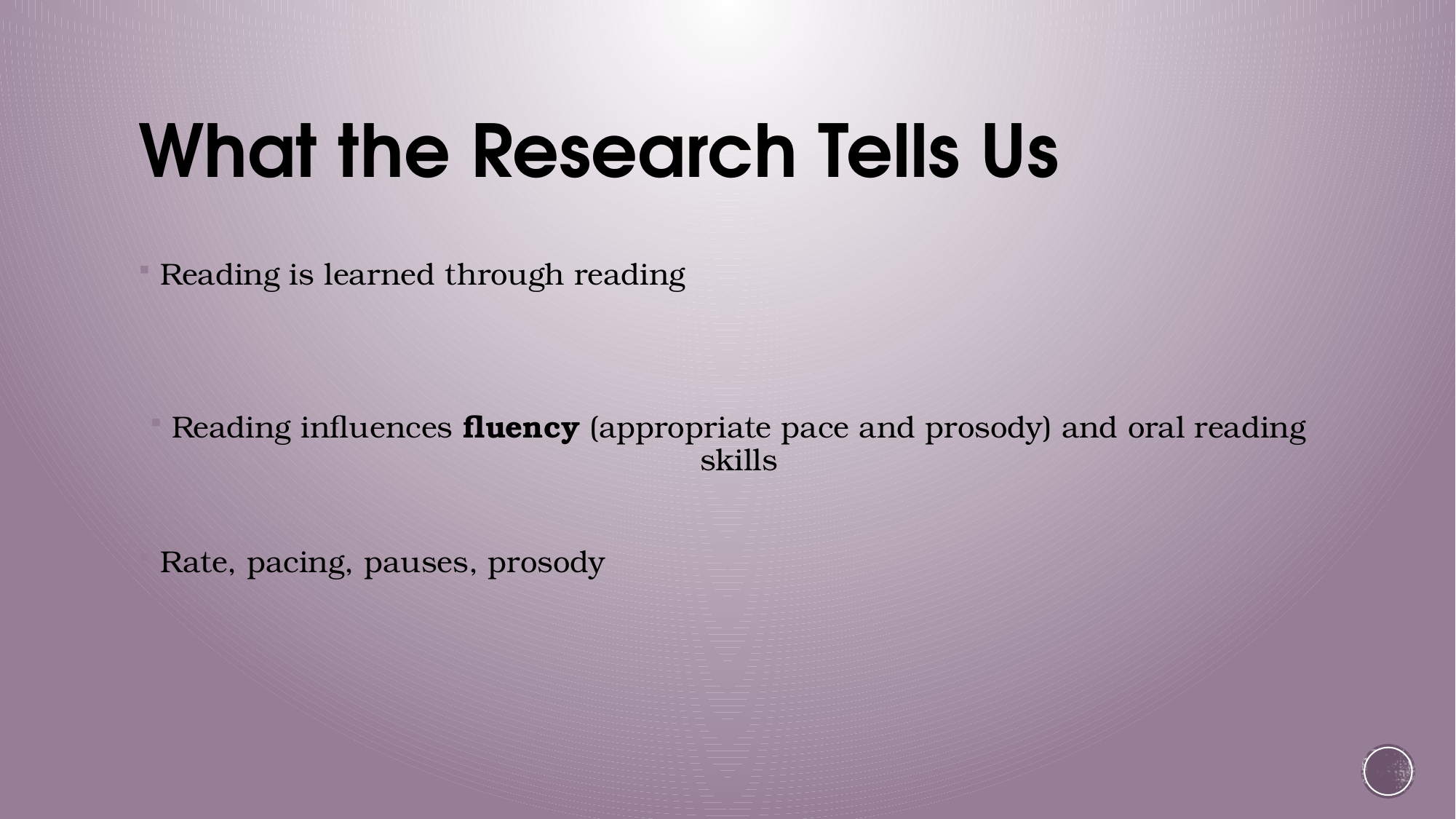

# What the Research Tells Us
Reading is learned through reading

Reading influences fluency (appropriate pace and prosody) and oral reading skills

Rate, pacing, pauses, prosody